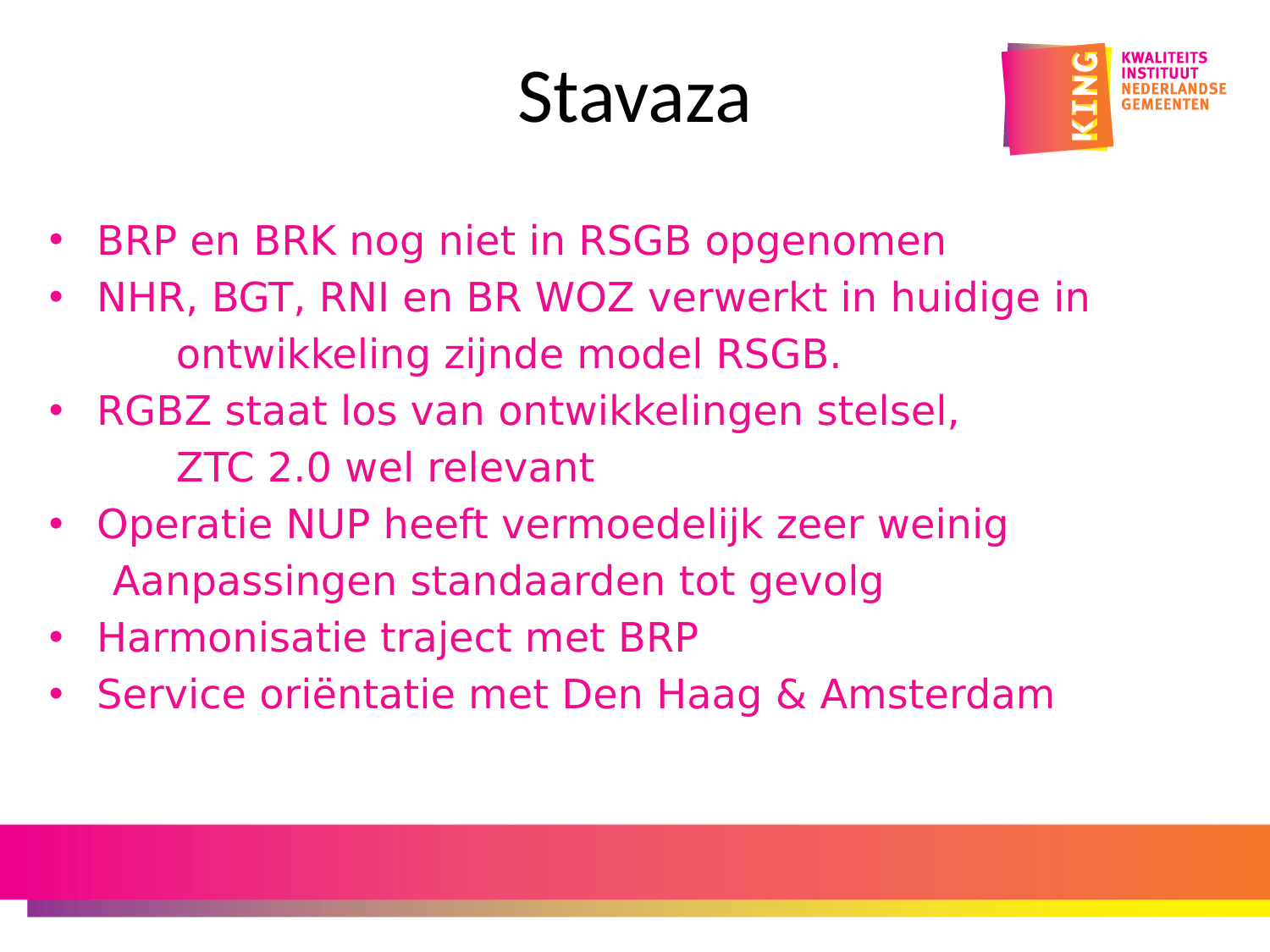

# Stavaza
BRP en BRK nog niet in RSGB opgenomen
NHR, BGT, RNI en BR WOZ verwerkt in huidige in
	ontwikkeling zijnde model RSGB.
RGBZ staat los van ontwikkelingen stelsel,
	ZTC 2.0 wel relevant
Operatie NUP heeft vermoedelijk zeer weinig
Aanpassingen standaarden tot gevolg
Harmonisatie traject met BRP
Service oriëntatie met Den Haag & Amsterdam